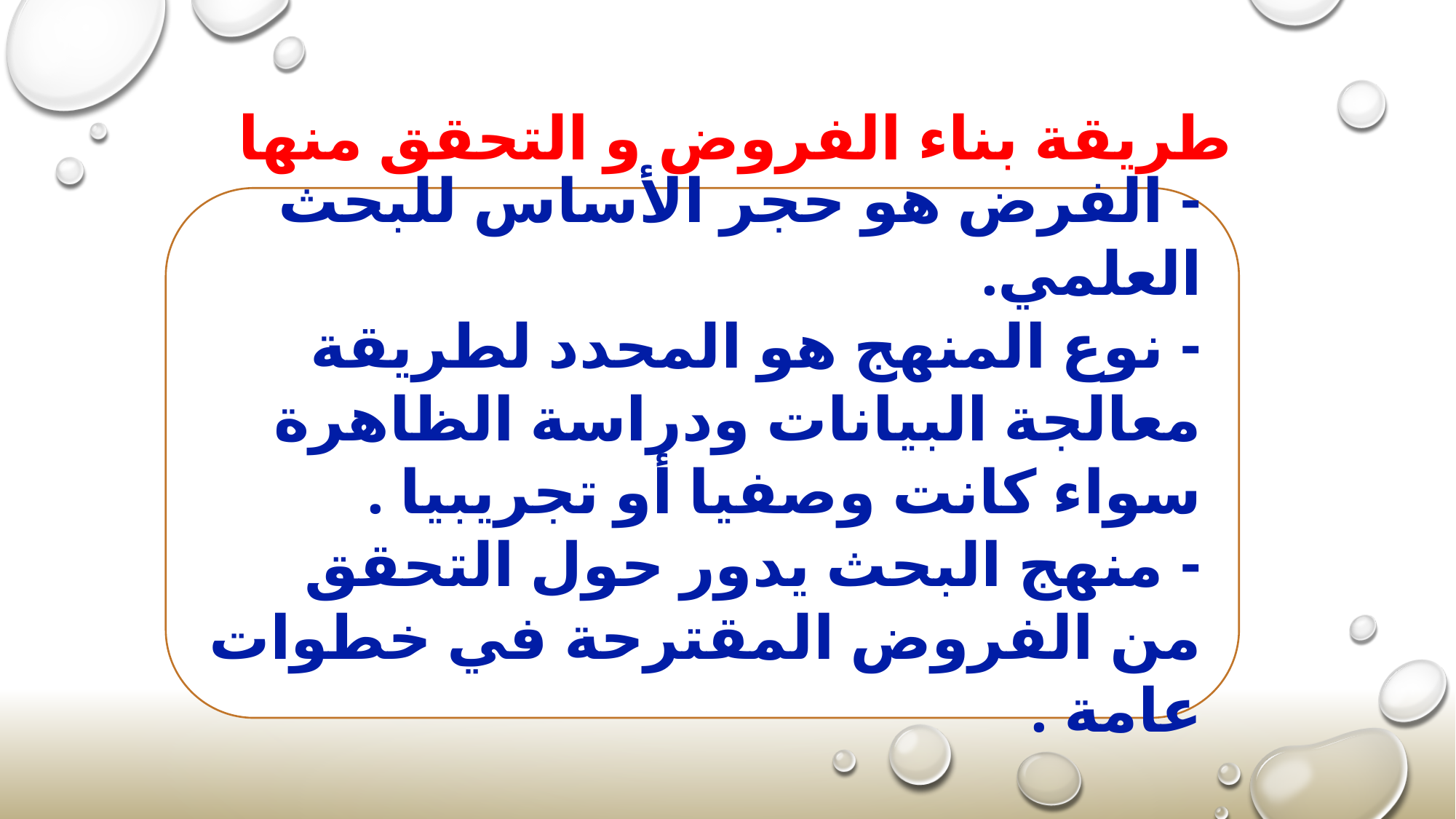

# طريقة بناء الفروض و التحقق منها

- الفرض هو حجر الأساس للبحث العلمي.
- نوع المنهج هو المحدد لطريقة معالجة البيانات ودراسة الظاهرة سواء كانت وصفيا أو تجريبيا .
- منهج البحث يدور حول التحقق من الفروض المقترحة في خطوات عامة .